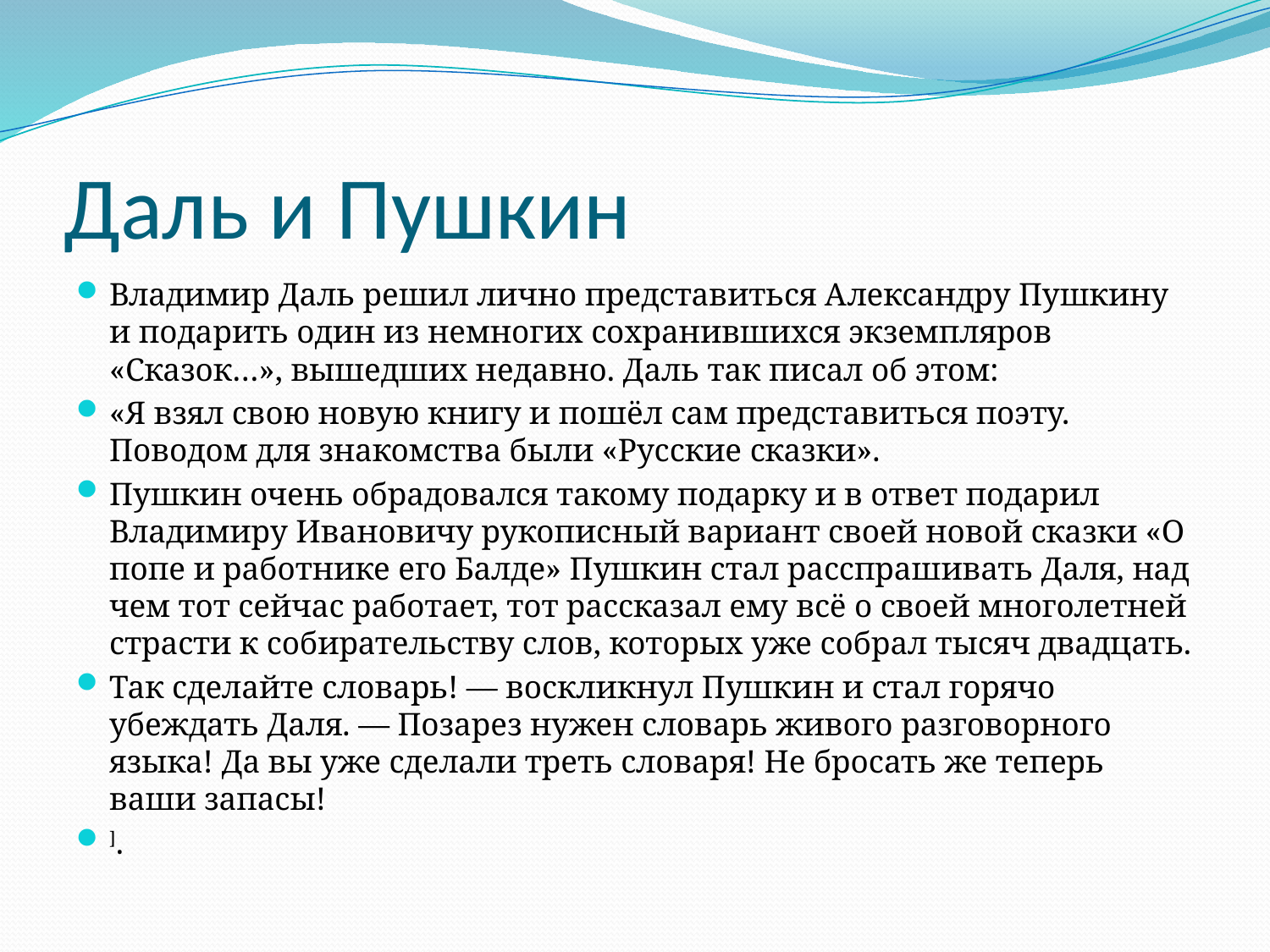

# Даль и Пушкин
Владимир Даль решил лично представиться Александру Пушкину и подарить один из немногих сохранившихся экземпляров «Сказок…», вышедших недавно. Даль так писал об этом:
«Я взял свою новую книгу и пошёл сам представиться поэту. Поводом для знакомства были «Русские сказки».
Пушкин очень обрадовался такому подарку и в ответ подарил Владимиру Ивановичу рукописный вариант своей новой сказки «О попе и работнике его Балде» Пушкин стал расспрашивать Даля, над чем тот сейчас работает, тот рассказал ему всё о своей многолетней страсти к собирательству слов, которых уже собрал тысяч двадцать.
Так сделайте словарь! — воскликнул Пушкин и стал горячо убеждать Даля. — Позарез нужен словарь живого разговорного языка! Да вы уже сделали треть словаря! Не бросать же теперь ваши запасы!
].